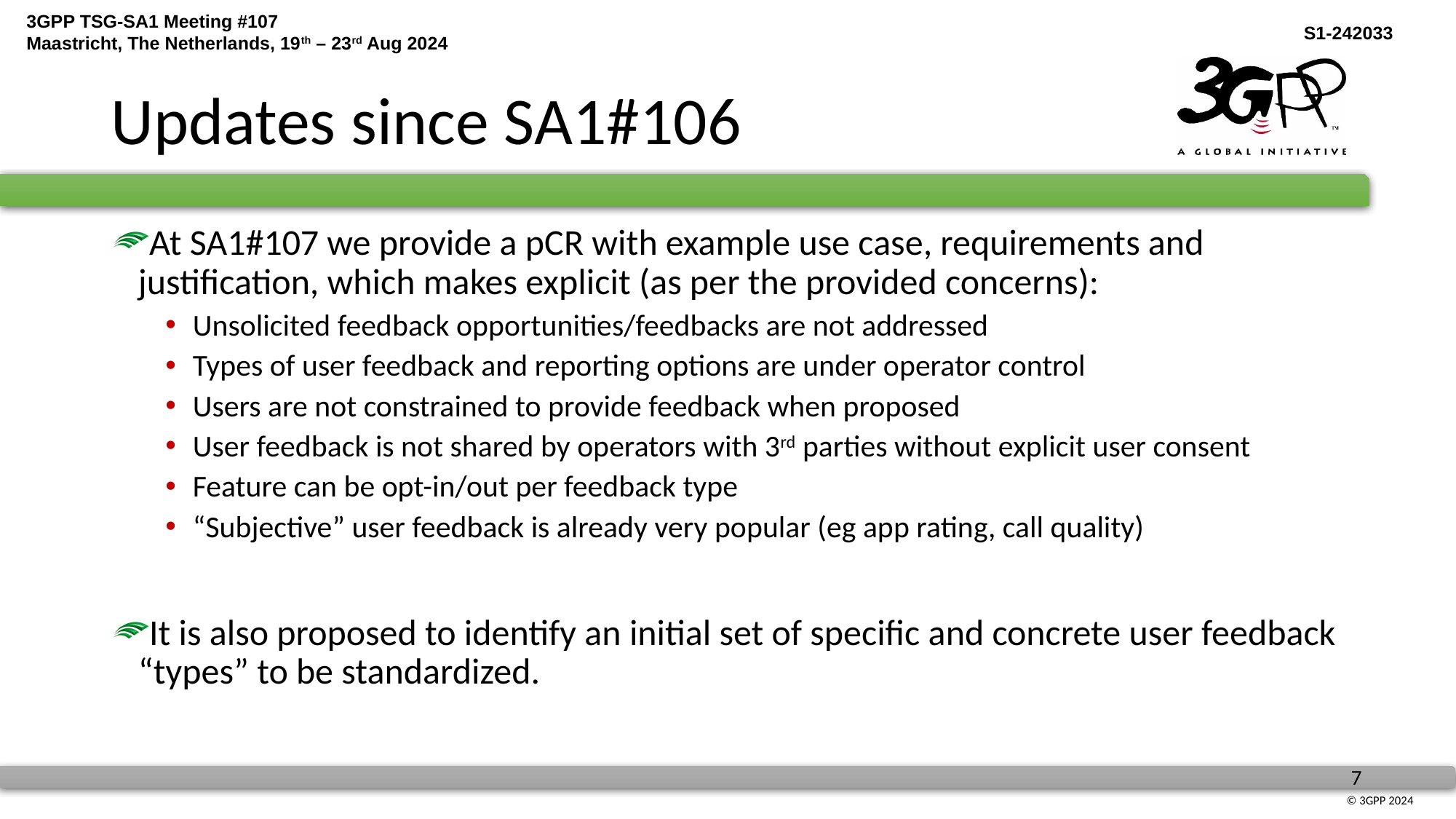

# Updates since SA1#106
At SA1#107 we provide a pCR with example use case, requirements and justification, which makes explicit (as per the provided concerns):
Unsolicited feedback opportunities/feedbacks are not addressed
Types of user feedback and reporting options are under operator control
Users are not constrained to provide feedback when proposed
User feedback is not shared by operators with 3rd parties without explicit user consent
Feature can be opt-in/out per feedback type
“Subjective” user feedback is already very popular (eg app rating, call quality)

It is also proposed to identify an initial set of specific and concrete user feedback “types” to be standardized.